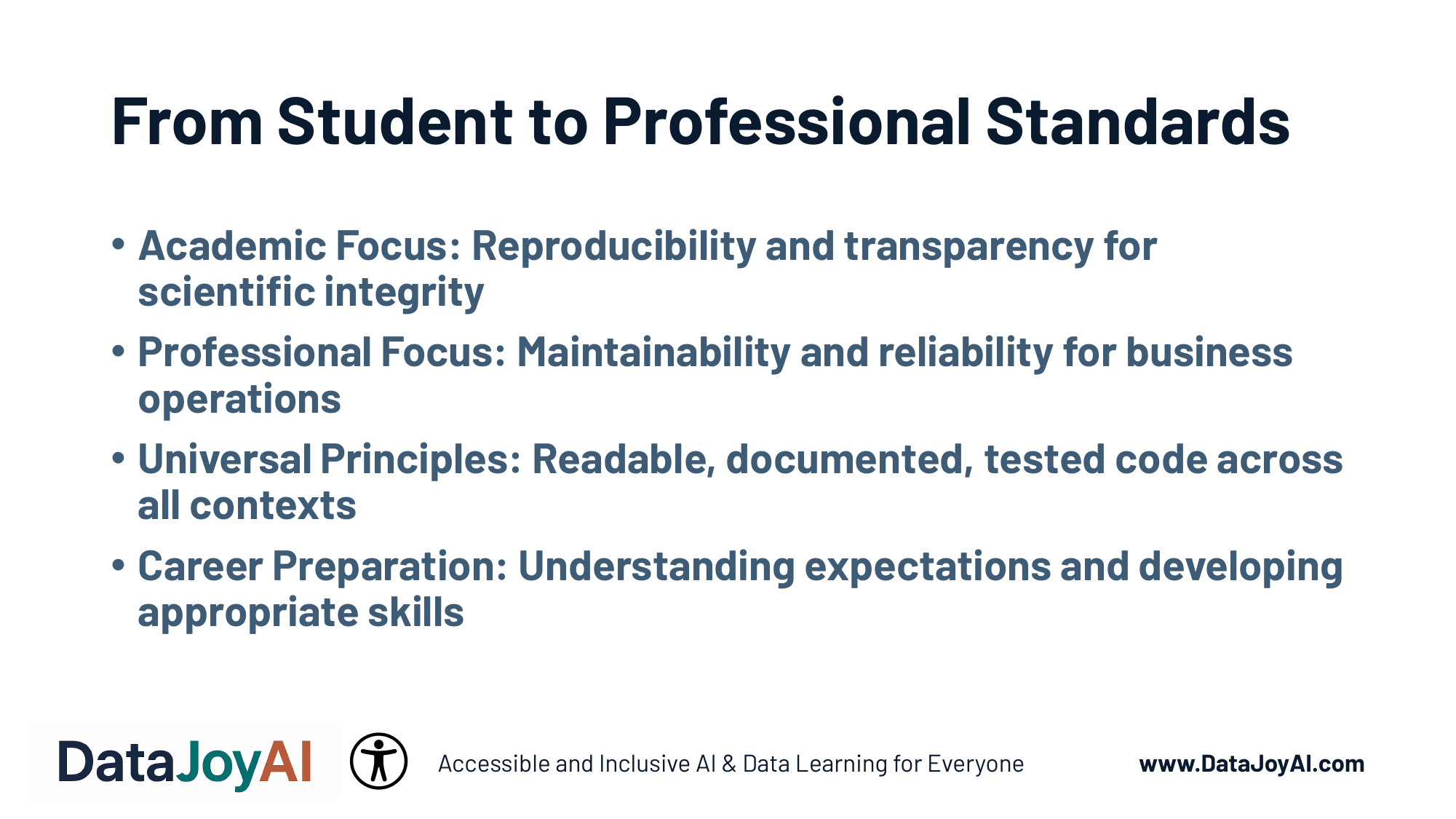

# From Student to Professional Standards
Academic Focus: Reproducibility and transparency for scientific integrity
Professional Focus: Maintainability and reliability for business operations
Universal Principles: Readable, documented, tested code across all contexts
Career Preparation: Understanding expectations and developing appropriate skills